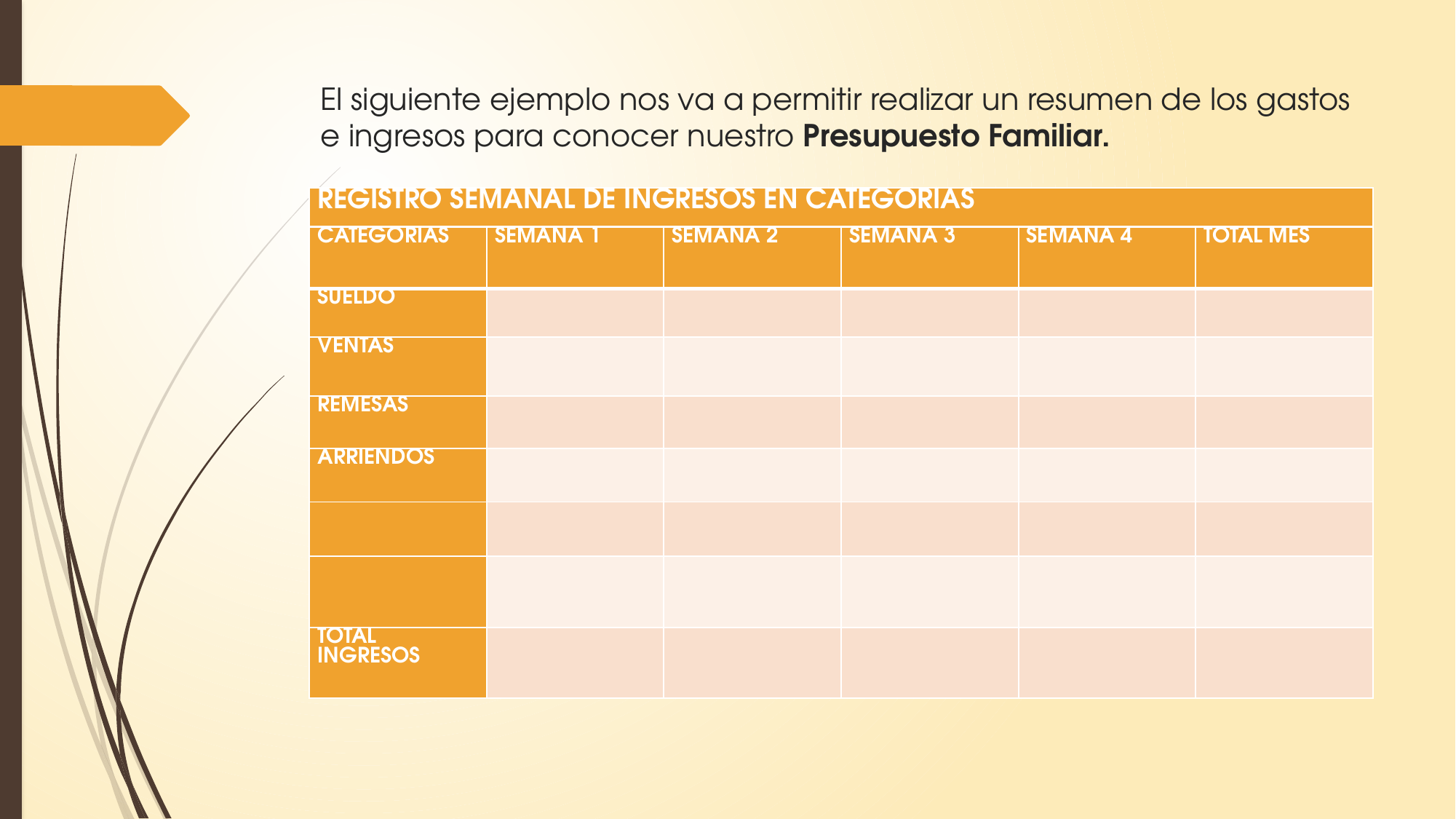

# El siguiente ejemplo nos va a permitir realizar un resumen de los gastos e ingresos para conocer nuestro Presupuesto Familiar.
| REGISTRO SEMANAL DE INGRESOS EN CATEGORIAS |
| --- |
| CATEGORIAS | SEMANA 1 | SEMANA 2 | SEMANA 3 | SEMANA 4 | TOTAL MES |
| --- | --- | --- | --- | --- | --- |
| SUELDO |  |  |  |  |  |
| VENTAS |  |  |  |  |  |
| REMESAS |  |  |  |  |  |
| ARRIENDOS |  |  |  |  |  |
|  |  |  |  |  |  |
|  |  |  |  |  |  |
| TOTAL INGRESOS |  |  |  |  |  |